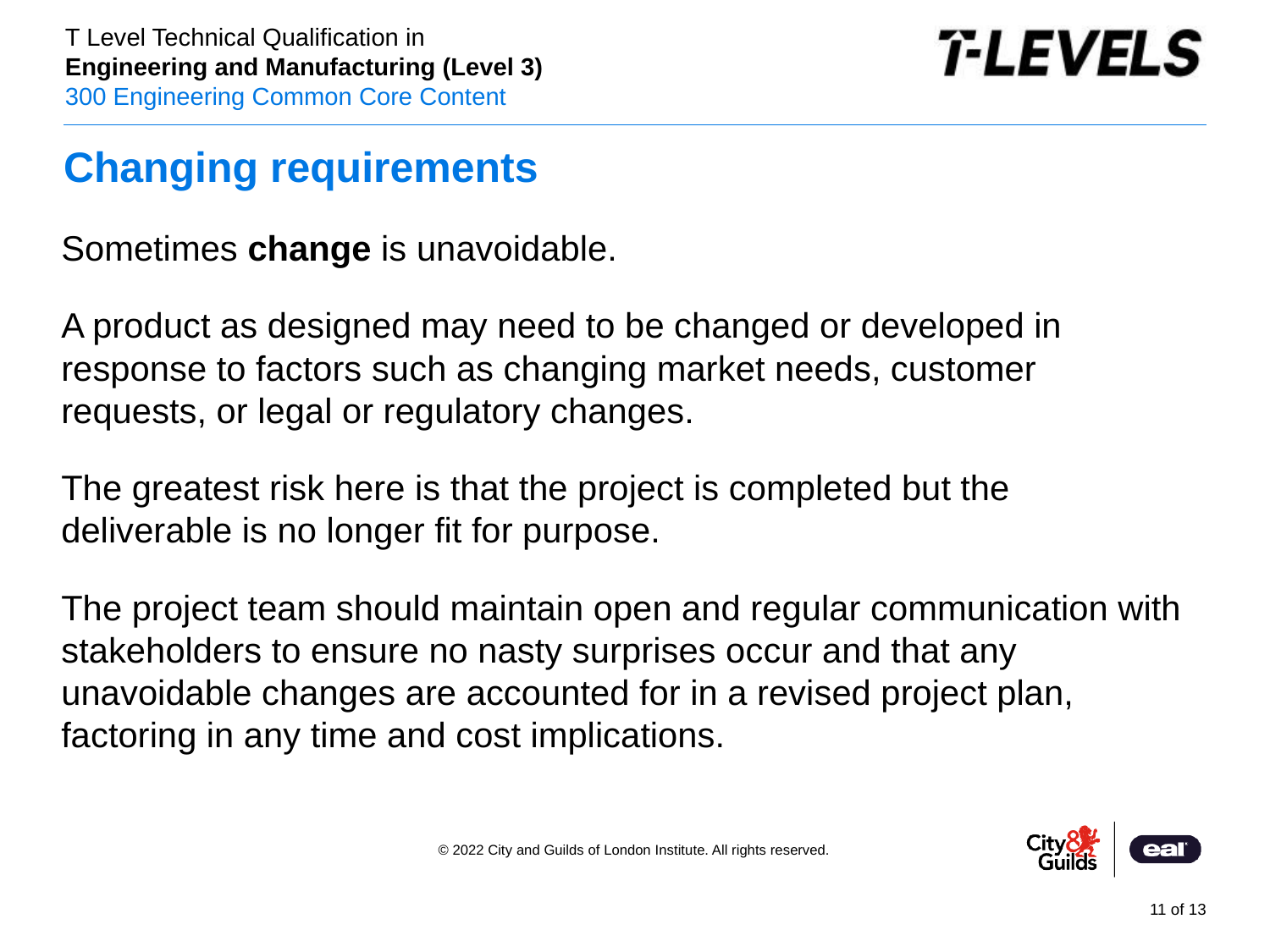

# Changing requirements
Sometimes change is unavoidable.
A product as designed may need to be changed or developed in response to factors such as changing market needs, customer requests, or legal or regulatory changes.
The greatest risk here is that the project is completed but the deliverable is no longer fit for purpose.
The project team should maintain open and regular communication with stakeholders to ensure no nasty surprises occur and that any unavoidable changes are accounted for in a revised project plan, factoring in any time and cost implications.